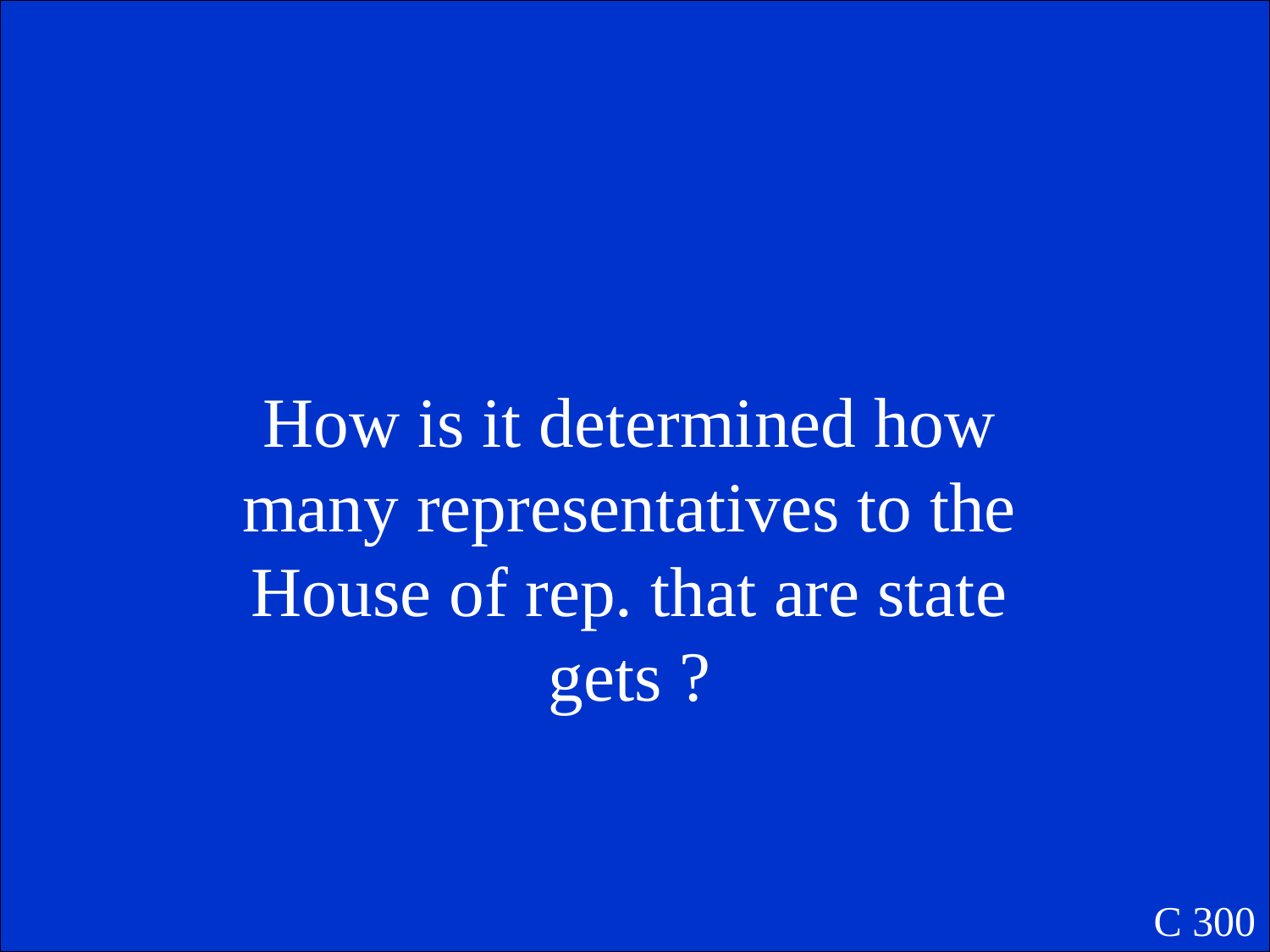

How is it determined how many representatives to the House of rep. that are state gets ?
C 300